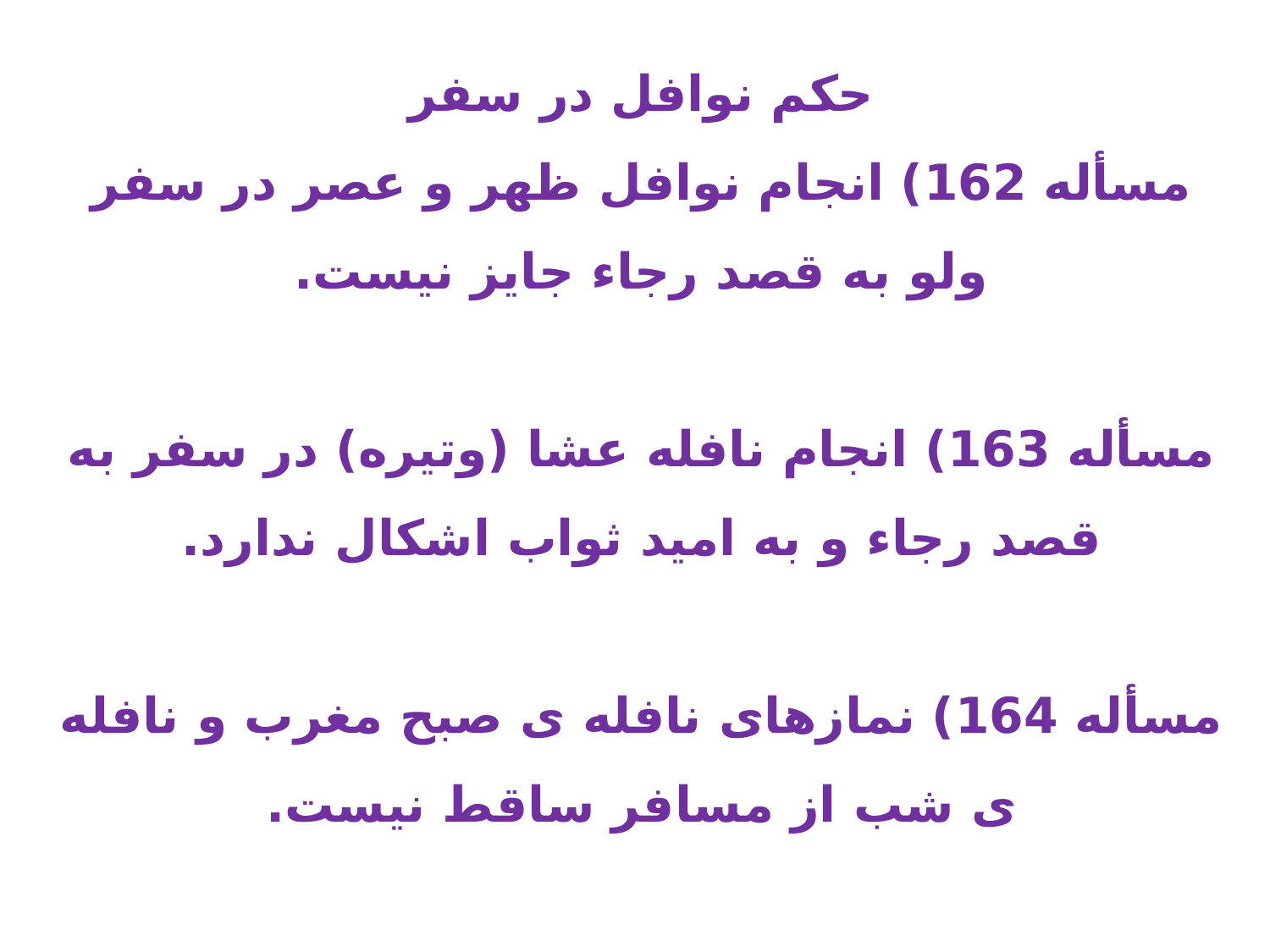

حکم نوافل در سفر
مسأله 162) انجام نوافل ظهر و عصر در سفر ولو به قصد رجاء جایز نیست.

مسأله 163) انجام نافله عشا (وتیره) در سفر به قصد رجاء و به امید ثواب اشکال ندارد.

مسأله 164) نمازهای نافله ی صبح مغرب و نافله ی شب از مسافر ساقط نیست.